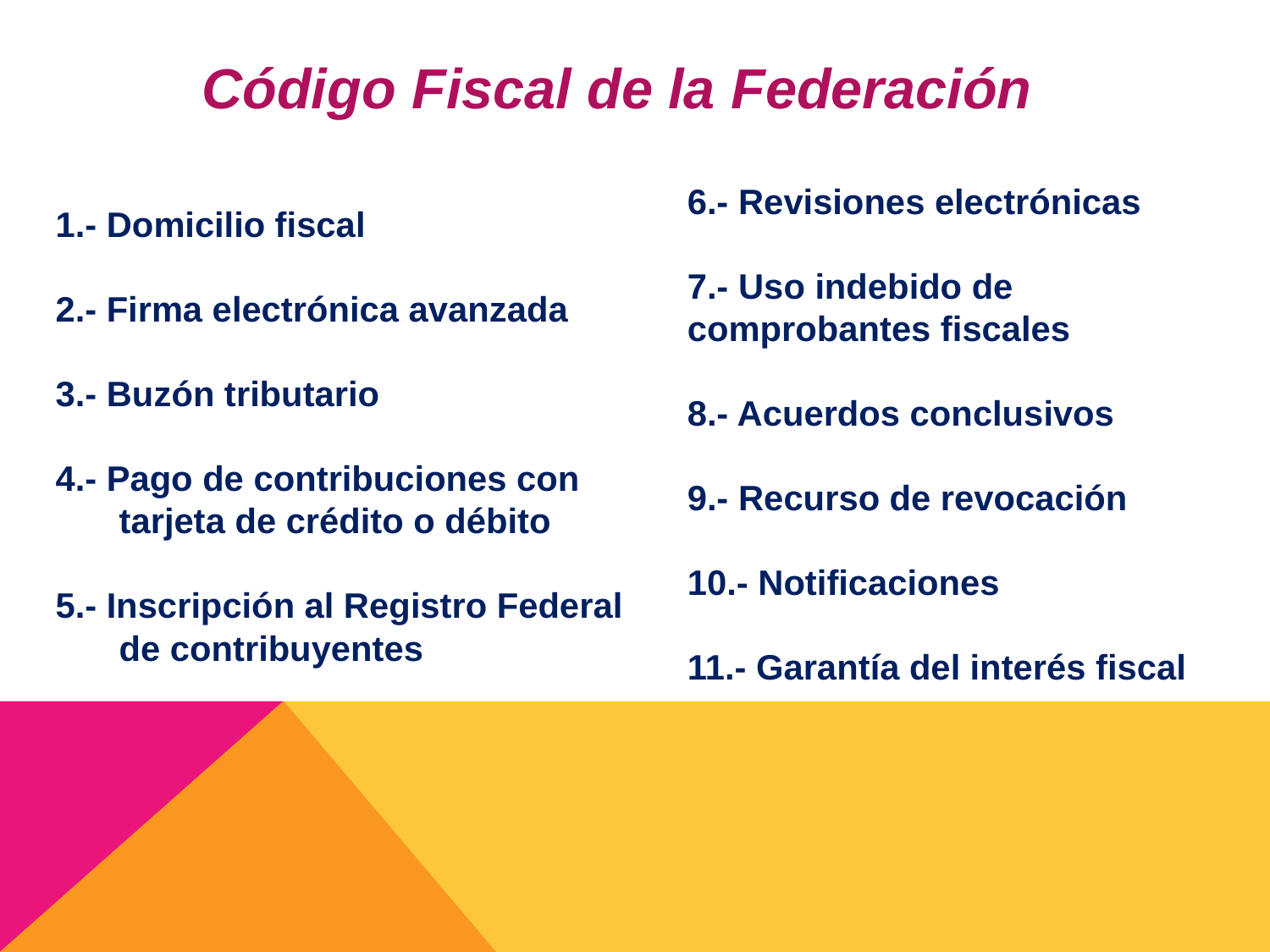

Código Fiscal de la Federación

1.- Domicilio fiscal

2.- Firma electrónica avanzada

3.- Buzón tributario

4.- Pago de contribuciones con tarjeta de crédito o débito

5.- Inscripción al Registro Federal de contribuyentes

6.- Revisiones electrónicas

7.- Uso indebido de comprobantes fiscales

8.- Acuerdos conclusivos

9.- Recurso de revocación

10.- Notificaciones

11.- Garantía del interés fiscal